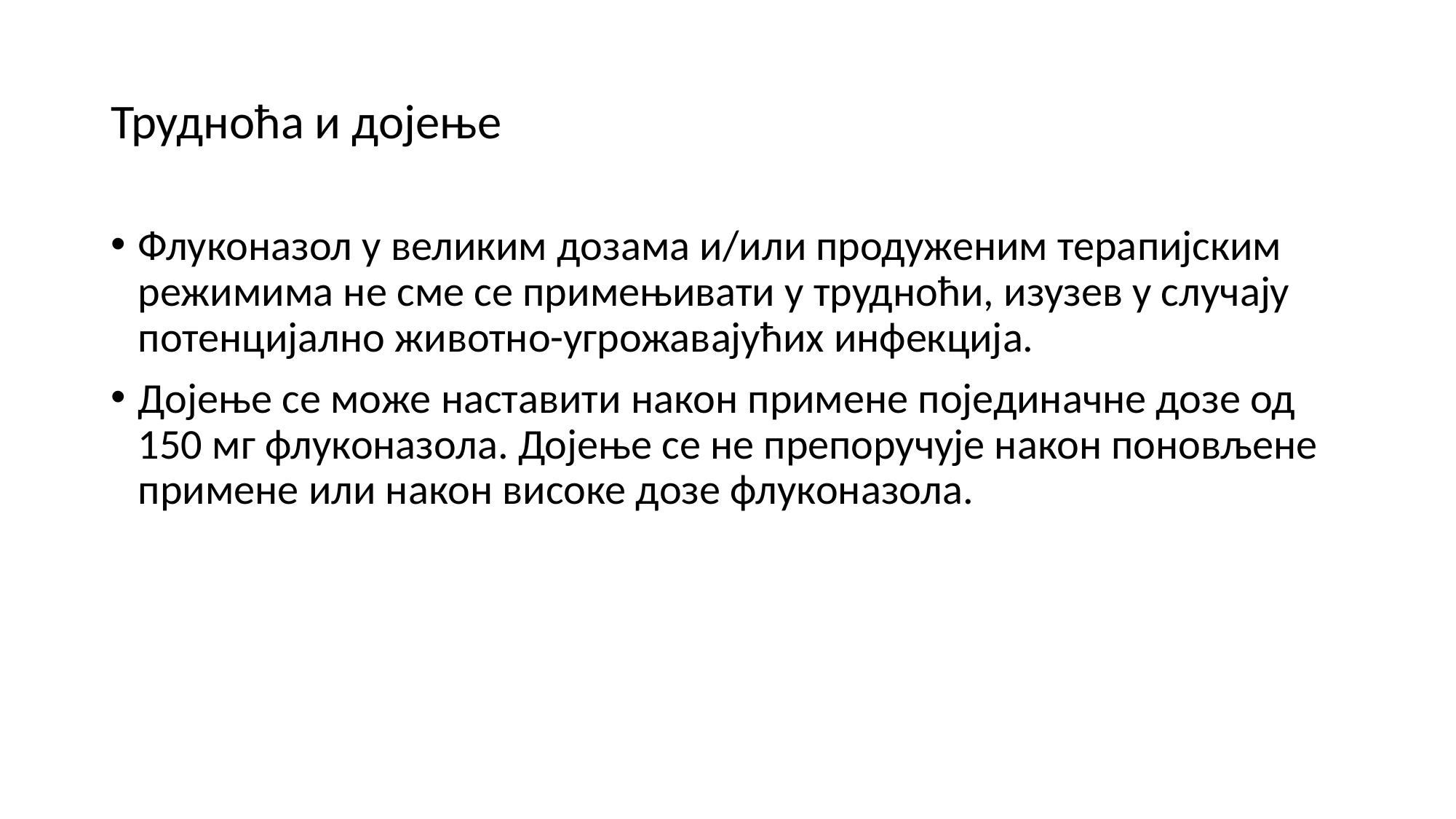

# Трудноћа и дојење
Флуконазол у великим дозама и/или продуженим терапијским режимима не сме се примењивати у трудноћи, изузев у случају потенцијално животно-угрожавајућих инфекција.
Дојење се може наставити након примене појединачне дозе од 150 мг флуконазола. Дојење се не препоручује након поновљене примене или након високе дозе флуконазола.